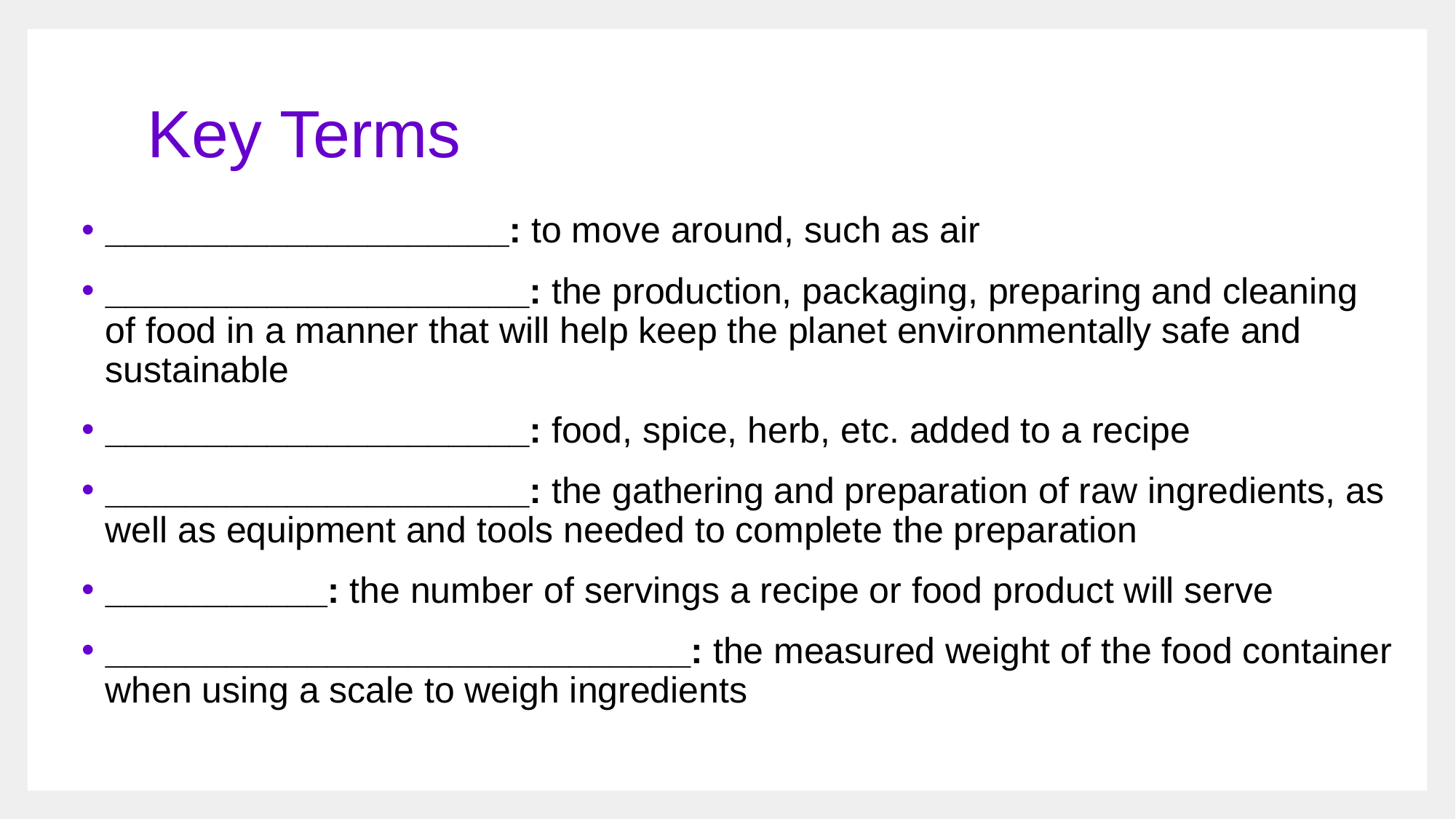

# Key Terms
____________________: to move around, such as air
_____________________: the production, packaging, preparing and cleaning of food in a manner that will help keep the planet environmentally safe and sustainable
_____________________: food, spice, herb, etc. added to a recipe
_____________________: the gathering and preparation of raw ingredients, as well as equipment and tools needed to complete the preparation
___________: the number of servings a recipe or food product will serve
_____________________________: the measured weight of the food container when using a scale to weigh ingredients